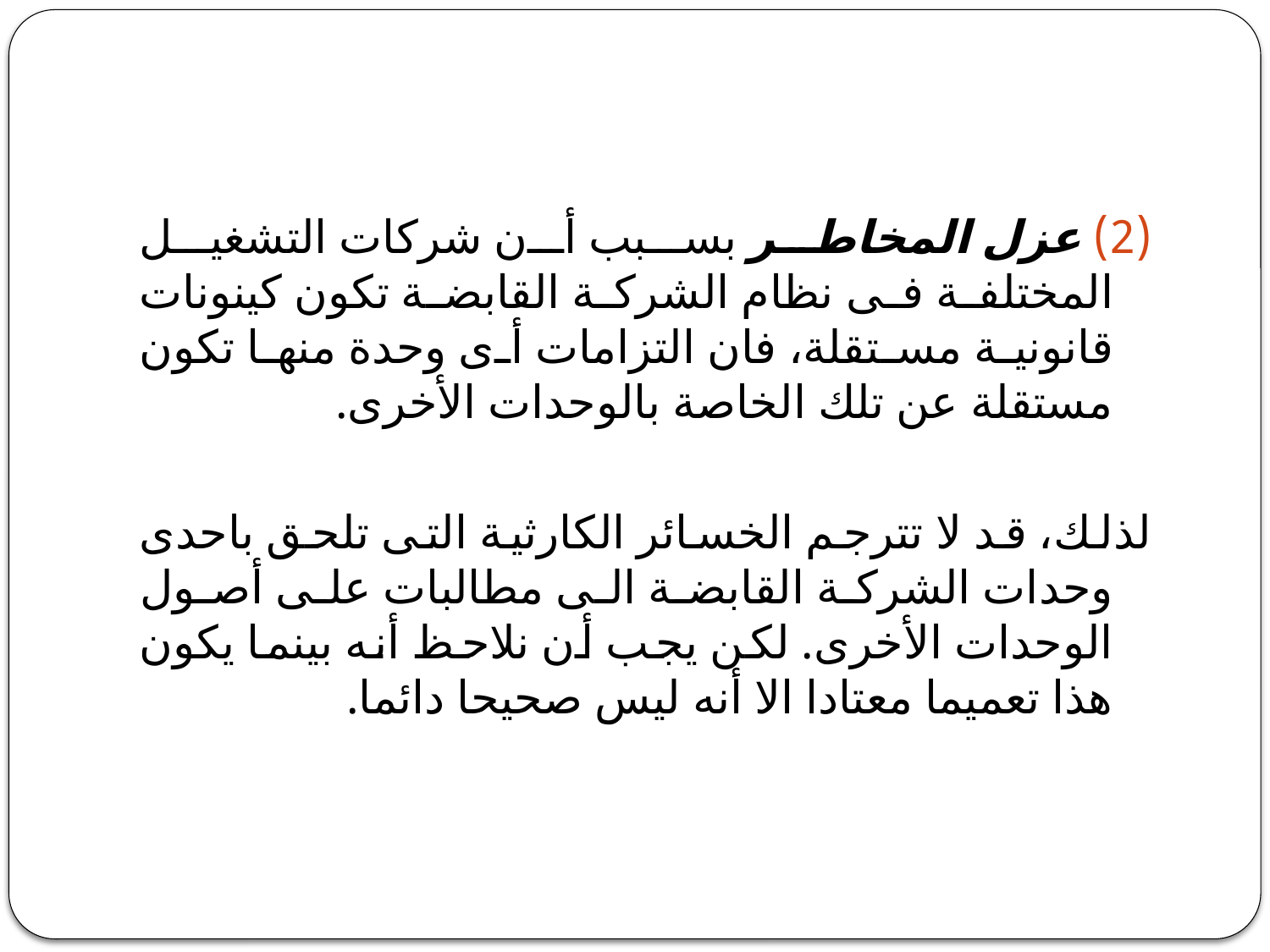

#
(2) عزل المخاطر بسبب أن شركات التشغيل المختلفة فى نظام الشركة القابضة تكون كينونات قانونية مستقلة، فان التزامات أى وحدة منها تكون مستقلة عن تلك الخاصة بالوحدات الأخرى.

لذلك، قد لا تترجم الخسائر الكارثية التى تلحق باحدى وحدات الشركة القابضة الى مطالبات على أصول الوحدات الأخرى. لكن يجب أن نلاحظ أنه بينما يكون هذا تعميما معتادا الا أنه ليس صحيحا دائما.